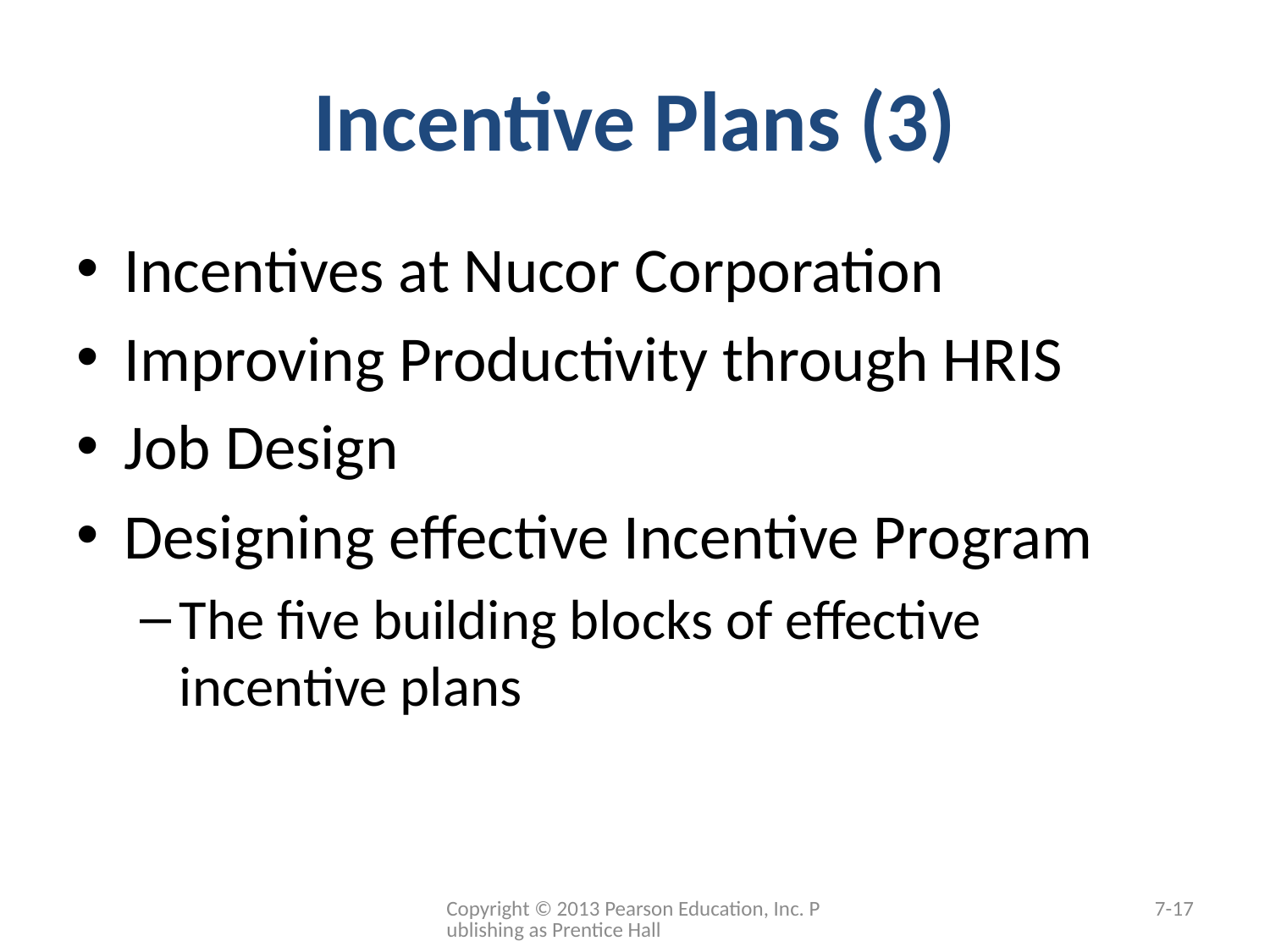

# Incentive Plans (3)
Incentives at Nucor Corporation
Improving Productivity through HRIS
Job Design
Designing effective Incentive Program
The five building blocks of effective incentive plans
Copyright © 2013 Pearson Education, Inc. Publishing as Prentice Hall
7-17